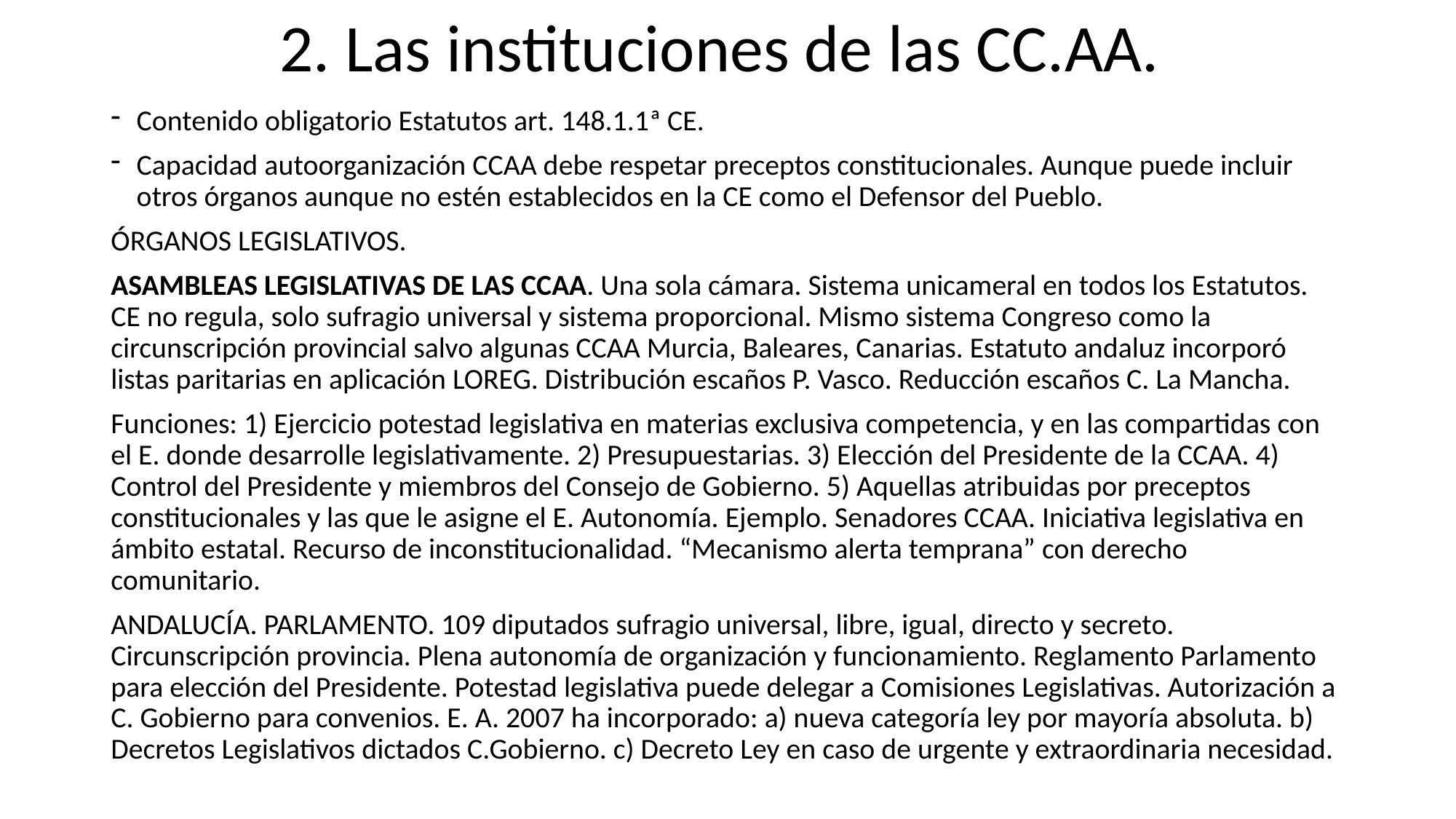

# 2. Las instituciones de las CC.AA.
Contenido obligatorio Estatutos art. 148.1.1ª CE.
Capacidad autoorganización CCAA debe respetar preceptos constitucionales. Aunque puede incluir otros órganos aunque no estén establecidos en la CE como el Defensor del Pueblo.
ÓRGANOS LEGISLATIVOS.
ASAMBLEAS LEGISLATIVAS DE LAS CCAA. Una sola cámara. Sistema unicameral en todos los Estatutos. CE no regula, solo sufragio universal y sistema proporcional. Mismo sistema Congreso como la circunscripción provincial salvo algunas CCAA Murcia, Baleares, Canarias. Estatuto andaluz incorporó listas paritarias en aplicación LOREG. Distribución escaños P. Vasco. Reducción escaños C. La Mancha.
Funciones: 1) Ejercicio potestad legislativa en materias exclusiva competencia, y en las compartidas con el E. donde desarrolle legislativamente. 2) Presupuestarias. 3) Elección del Presidente de la CCAA. 4) Control del Presidente y miembros del Consejo de Gobierno. 5) Aquellas atribuidas por preceptos constitucionales y las que le asigne el E. Autonomía. Ejemplo. Senadores CCAA. Iniciativa legislativa en ámbito estatal. Recurso de inconstitucionalidad. “Mecanismo alerta temprana” con derecho comunitario.
ANDALUCÍA. PARLAMENTO. 109 diputados sufragio universal, libre, igual, directo y secreto. Circunscripción provincia. Plena autonomía de organización y funcionamiento. Reglamento Parlamento para elección del Presidente. Potestad legislativa puede delegar a Comisiones Legislativas. Autorización a C. Gobierno para convenios. E. A. 2007 ha incorporado: a) nueva categoría ley por mayoría absoluta. b) Decretos Legislativos dictados C.Gobierno. c) Decreto Ley en caso de urgente y extraordinaria necesidad.